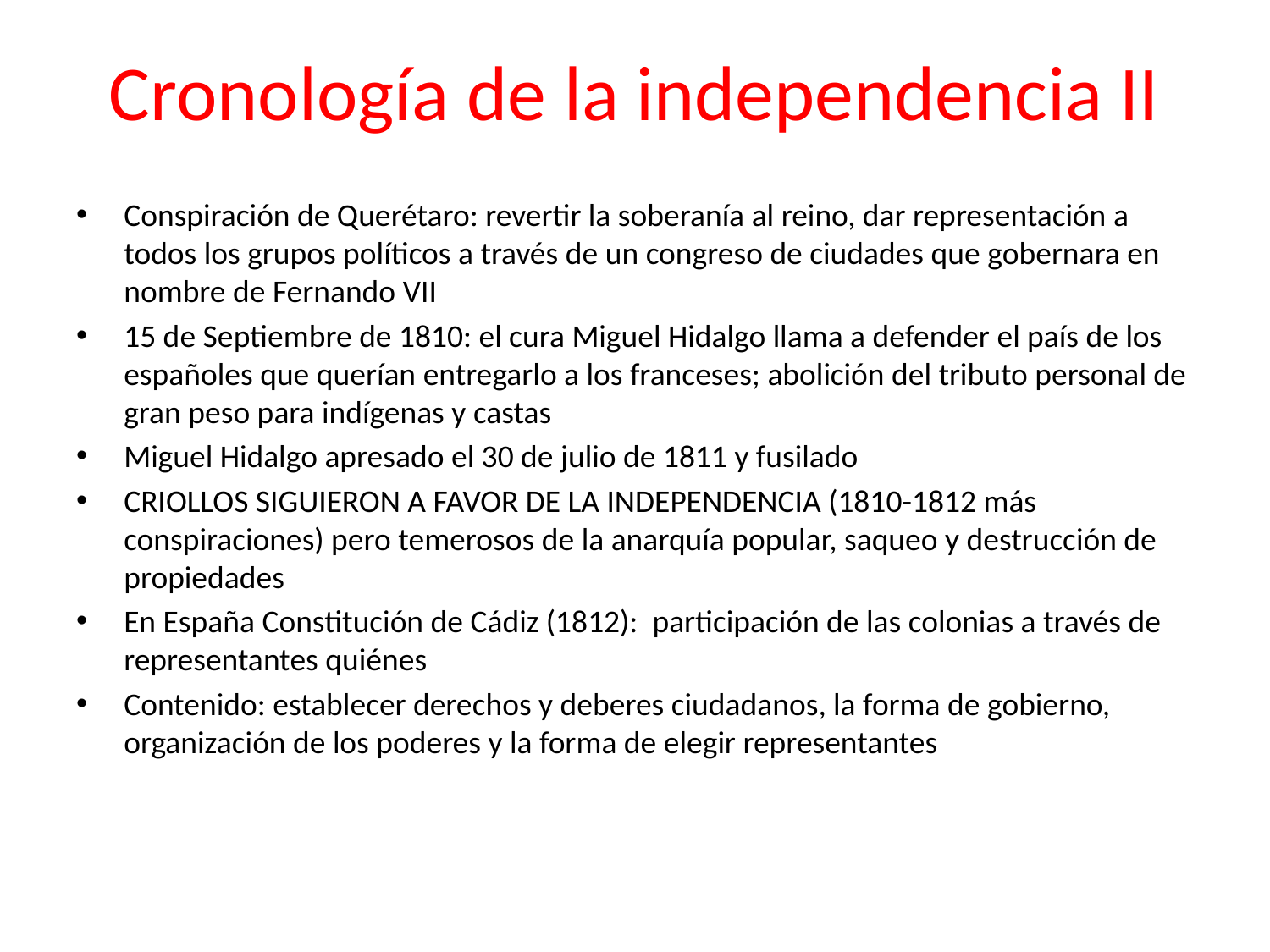

# Cronología de la independencia II
Conspiración de Querétaro: revertir la soberanía al reino, dar representación a todos los grupos políticos a través de un congreso de ciudades que gobernara en nombre de Fernando VII
15 de Septiembre de 1810: el cura Miguel Hidalgo llama a defender el país de los españoles que querían entregarlo a los franceses; abolición del tributo personal de gran peso para indígenas y castas
Miguel Hidalgo apresado el 30 de julio de 1811 y fusilado
CRIOLLOS SIGUIERON A FAVOR DE LA INDEPENDENCIA (1810-1812 más conspiraciones) pero temerosos de la anarquía popular, saqueo y destrucción de propiedades
En España Constitución de Cádiz (1812):  participación de las colonias a través de representantes quiénes
Contenido: establecer derechos y deberes ciudadanos, la forma de gobierno, organización de los poderes y la forma de elegir representantes